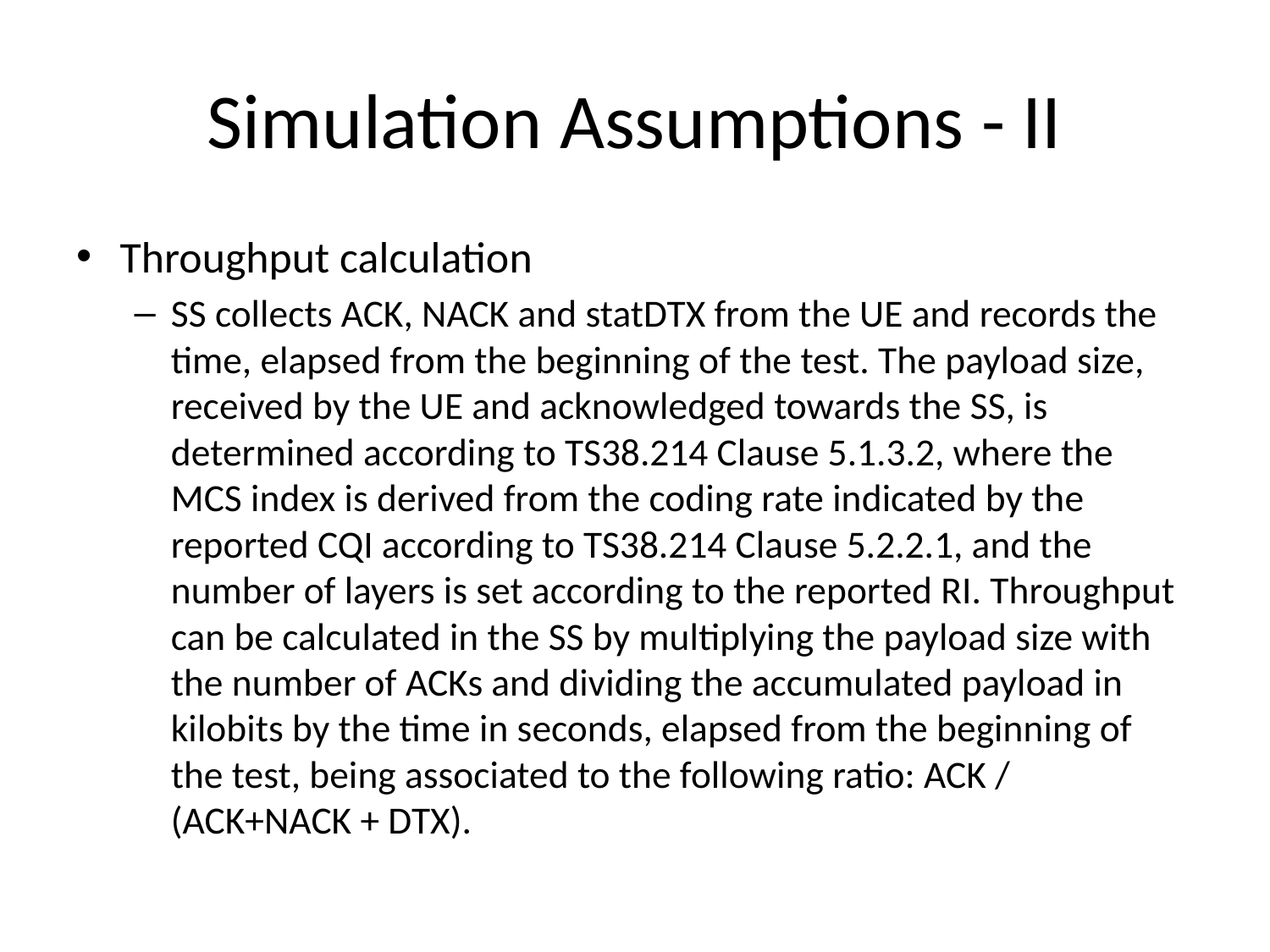

# Simulation Assumptions - II
Throughput calculation
SS collects ACK, NACK and statDTX from the UE and records the time, elapsed from the beginning of the test. The payload size, received by the UE and acknowledged towards the SS, is determined according to TS38.214 Clause 5.1.3.2, where the MCS index is derived from the coding rate indicated by the reported CQI according to TS38.214 Clause 5.2.2.1, and the number of layers is set according to the reported RI. Throughput can be calculated in the SS by multiplying the payload size with the number of ACKs and dividing the accumulated payload in kilobits by the time in seconds, elapsed from the beginning of the test, being associated to the following ratio: ACK / (ACK+NACK + DTX).